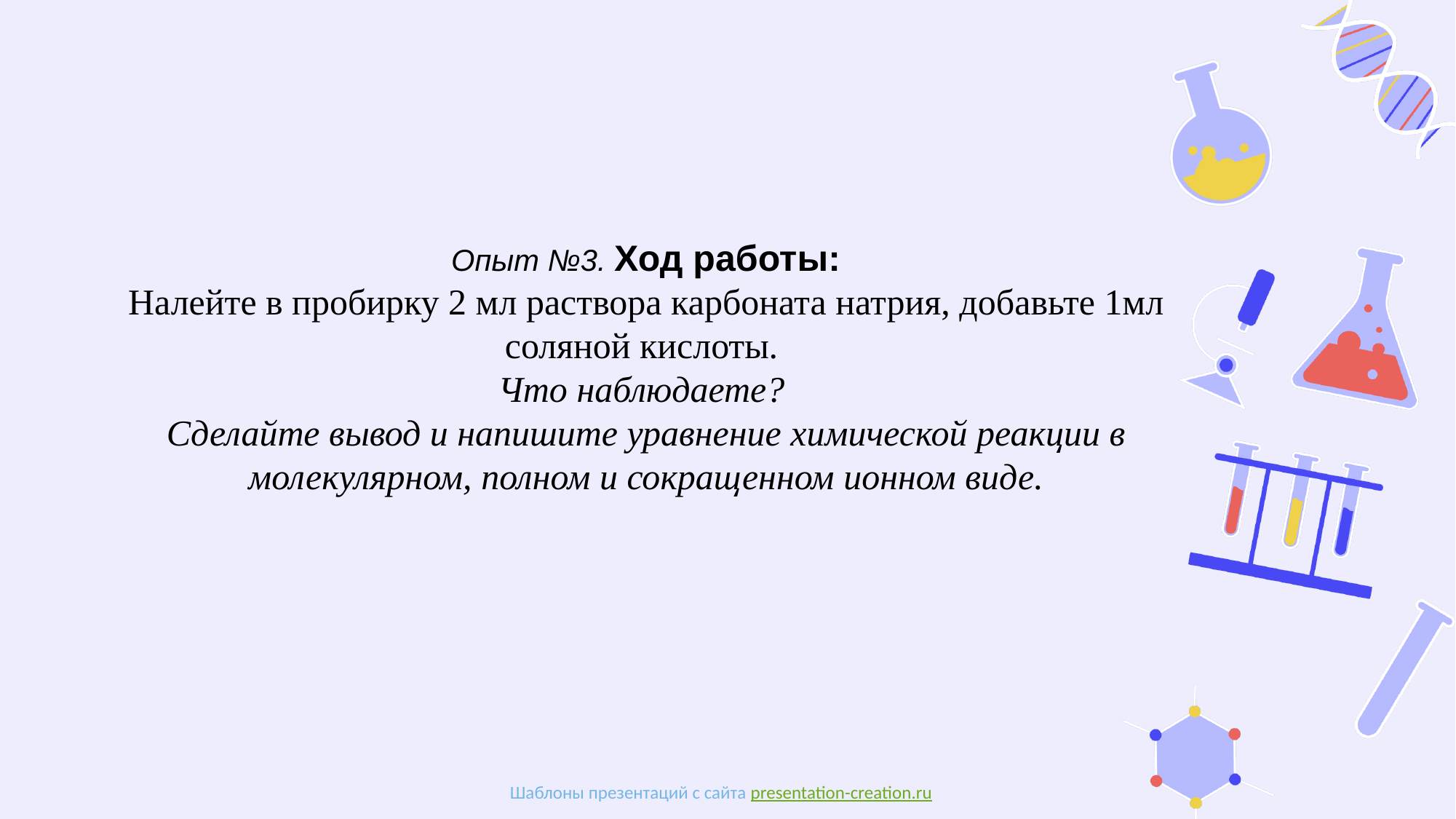

# Опыт №3. Ход работы: Налейте в пробирку 2 мл раствора карбоната натрия, добавьте 1мл соляной кислоты.  Что наблюдаете? Сделайте вывод и напишите уравнение химической реакции в молекулярном, полном и сокращенном ионном виде.

Шаблоны презентаций с сайта presentation-creation.ru